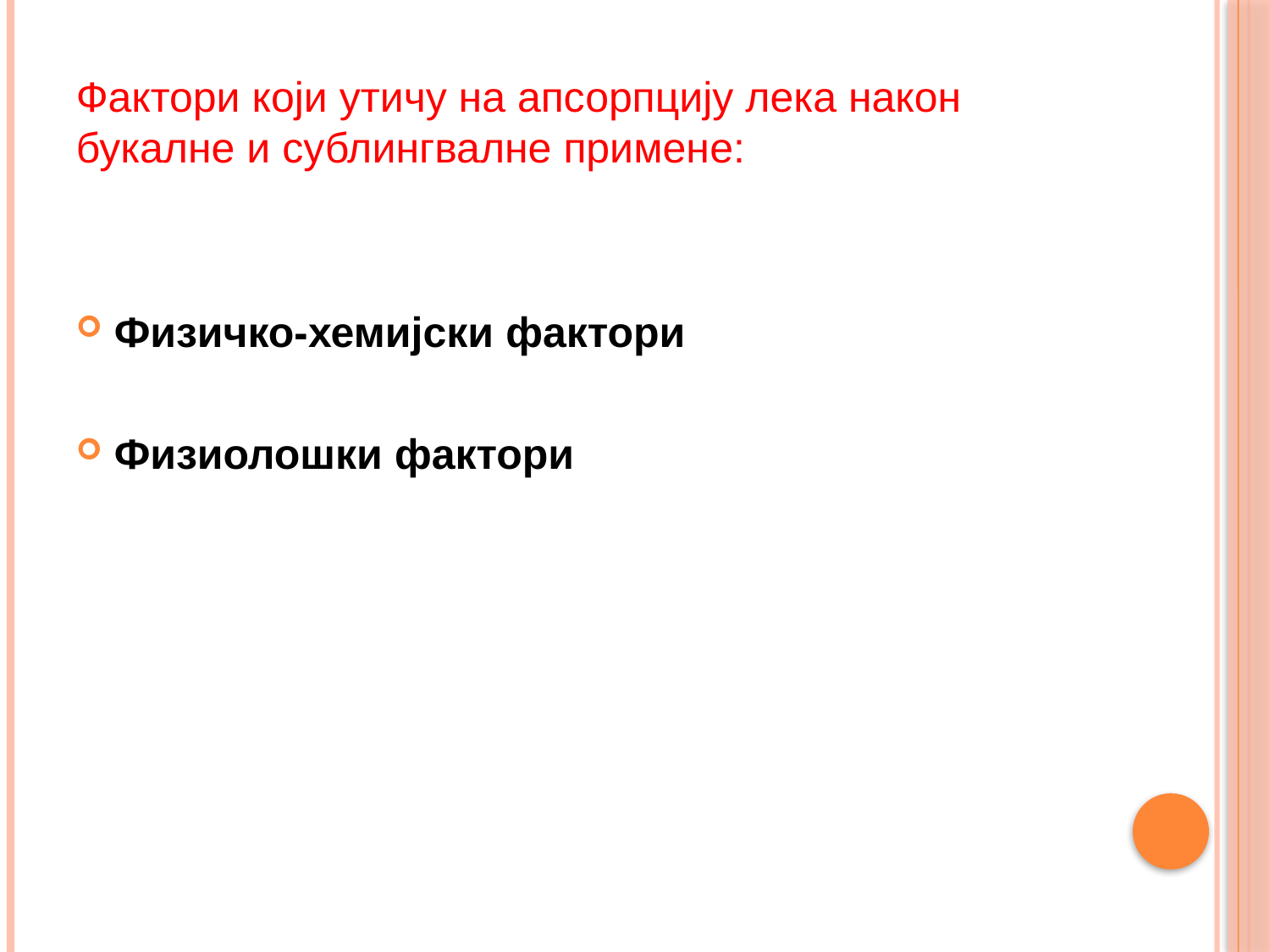

Фактори који утичу на апсорпцију лека након букалне и сублингвалне примене:

Физичко-хемијски фактори

Физиолошки фактори